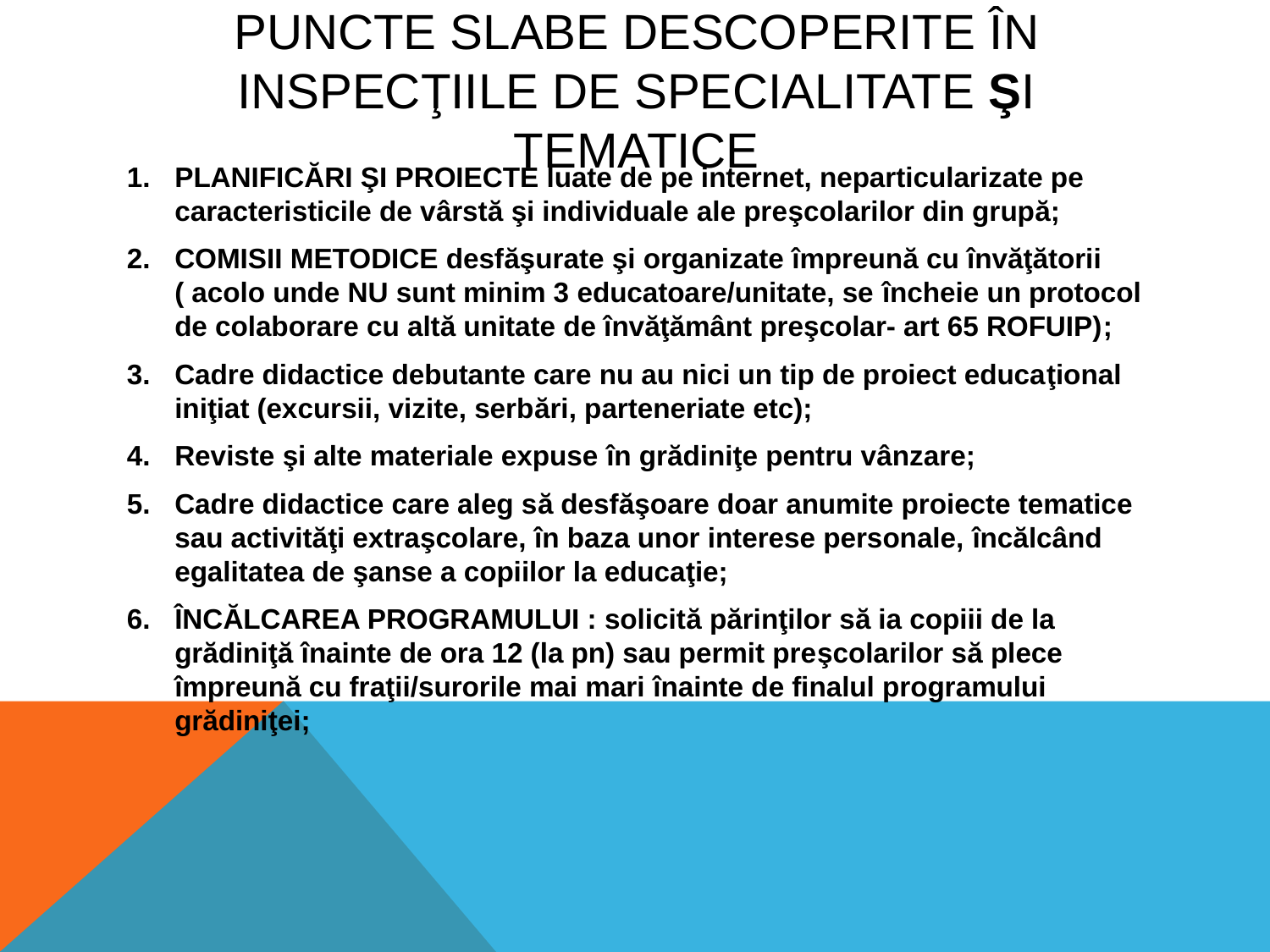

# PUNCTE SLABE DESCOPERITE ÎN INSPECŢIILE DE SPECIALITATE ŞI TEMATICE
PLANIFICĂRI ŞI PROIECTE luate de pe internet, neparticularizate pe caracteristicile de vârstă şi individuale ale preşcolarilor din grupă;
COMISII METODICE desfăşurate şi organizate împreună cu învăţătorii ( acolo unde NU sunt minim 3 educatoare/unitate, se încheie un protocol de colaborare cu altă unitate de învăţământ preşcolar- art 65 ROFUIP);
Cadre didactice debutante care nu au nici un tip de proiect educaţional iniţiat (excursii, vizite, serbări, parteneriate etc);
Reviste şi alte materiale expuse în grădiniţe pentru vânzare;
Cadre didactice care aleg să desfăşoare doar anumite proiecte tematice sau activităţi extraşcolare, în baza unor interese personale, încălcând egalitatea de şanse a copiilor la educaţie;
ÎNCĂLCAREA PROGRAMULUI : solicită părinţilor să ia copiii de la grădiniţă înainte de ora 12 (la pn) sau permit preşcolarilor să plece împreună cu fraţii/surorile mai mari înainte de finalul programului grădiniţei;